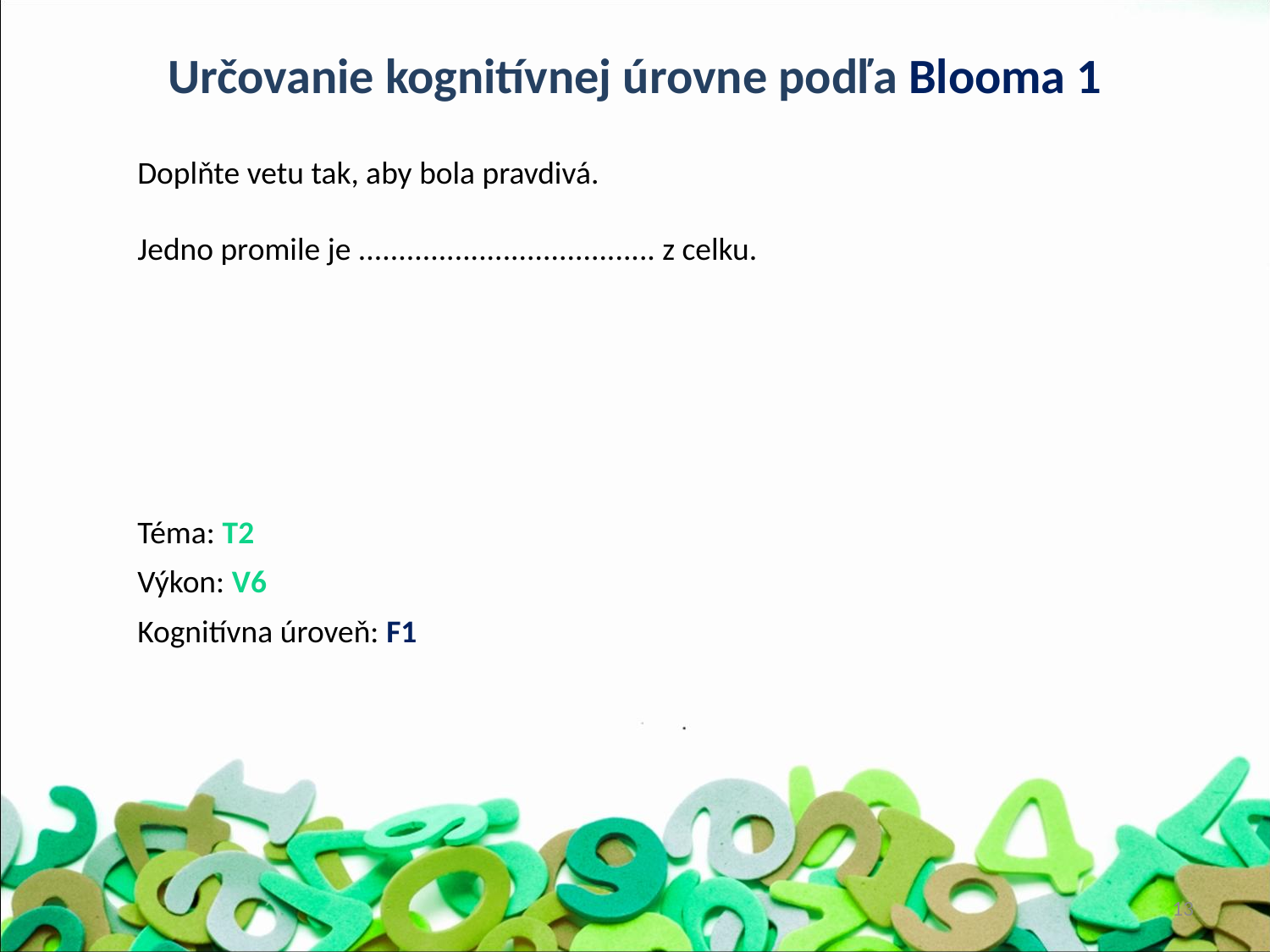

Určovanie kognitívnej úrovne podľa Blooma 1
Doplňte vetu tak, aby bola pravdivá.

Jedno promile je ..................................... z celku.

Téma: T2
Výkon: V6
Kognitívna úroveň: F1
13